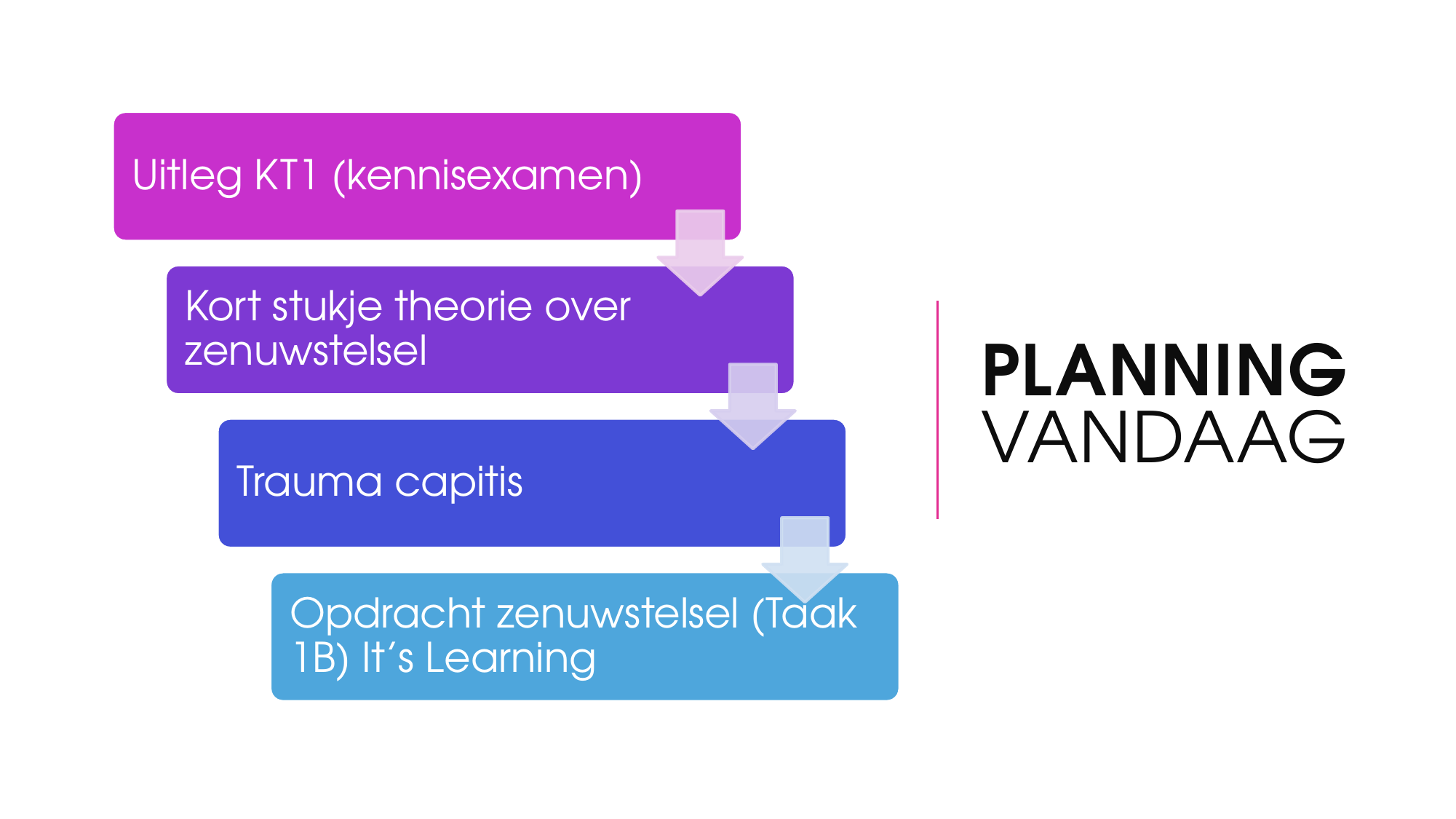

# Planning vandaag
Uitleg KT1 (kennisexamen)
Kort stukje theorie over zenuwstelsel
Trauma capitis
Opdracht zenuwstelsel (Taak 1B) It’s Learning